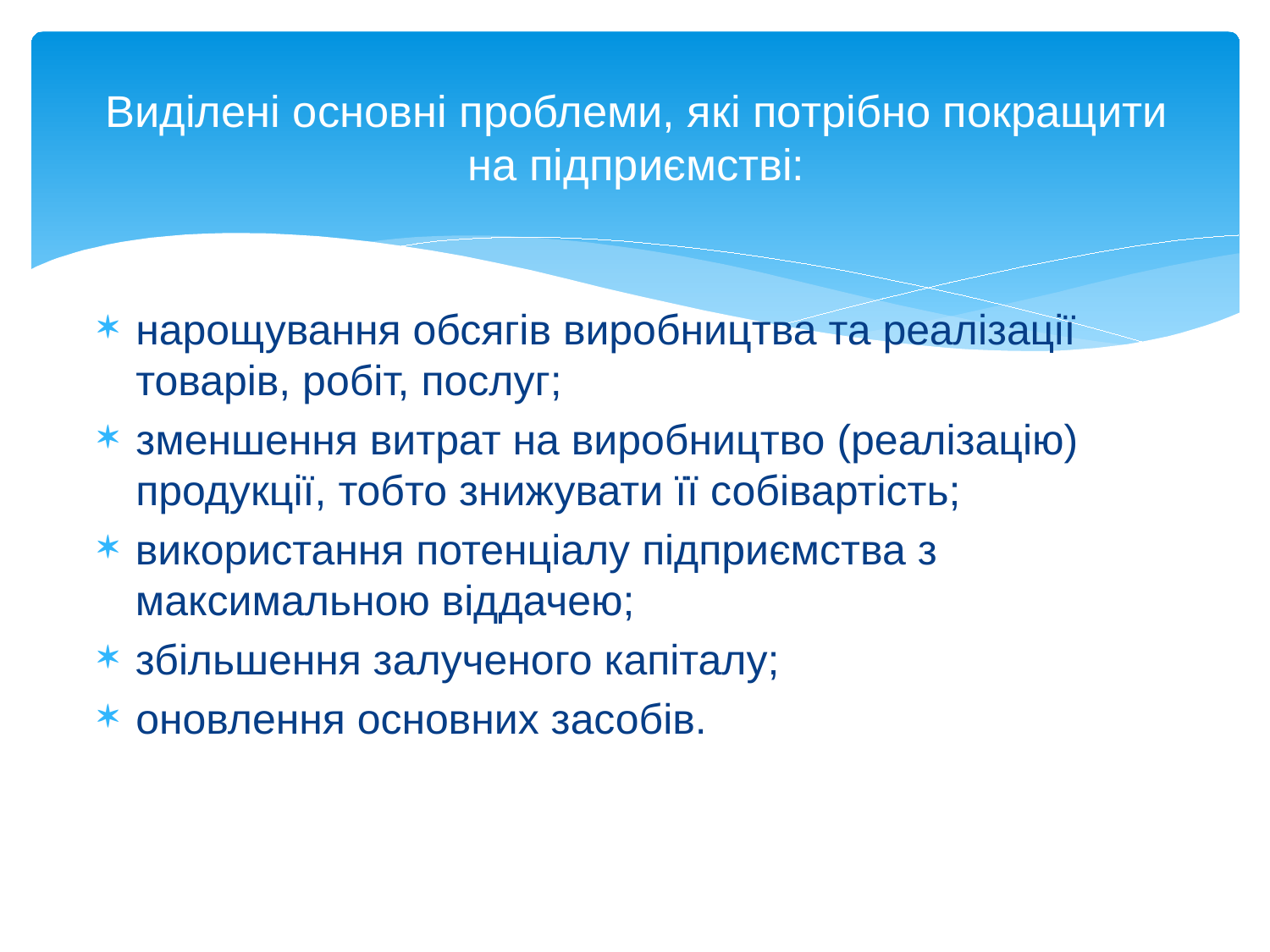

# Виділені основні проблеми, які потрібно покращити на підприємстві:
нарощування обсягів виробництва та реалізації товарів, робіт, послуг;
зменшення витрат на виробництво (реалізацію) продукції, тобто знижувати її собівартість;
використання потенціалу підприємства з максимальною віддачею;
збільшення залученого капіталу;
оновлення основних засобів.